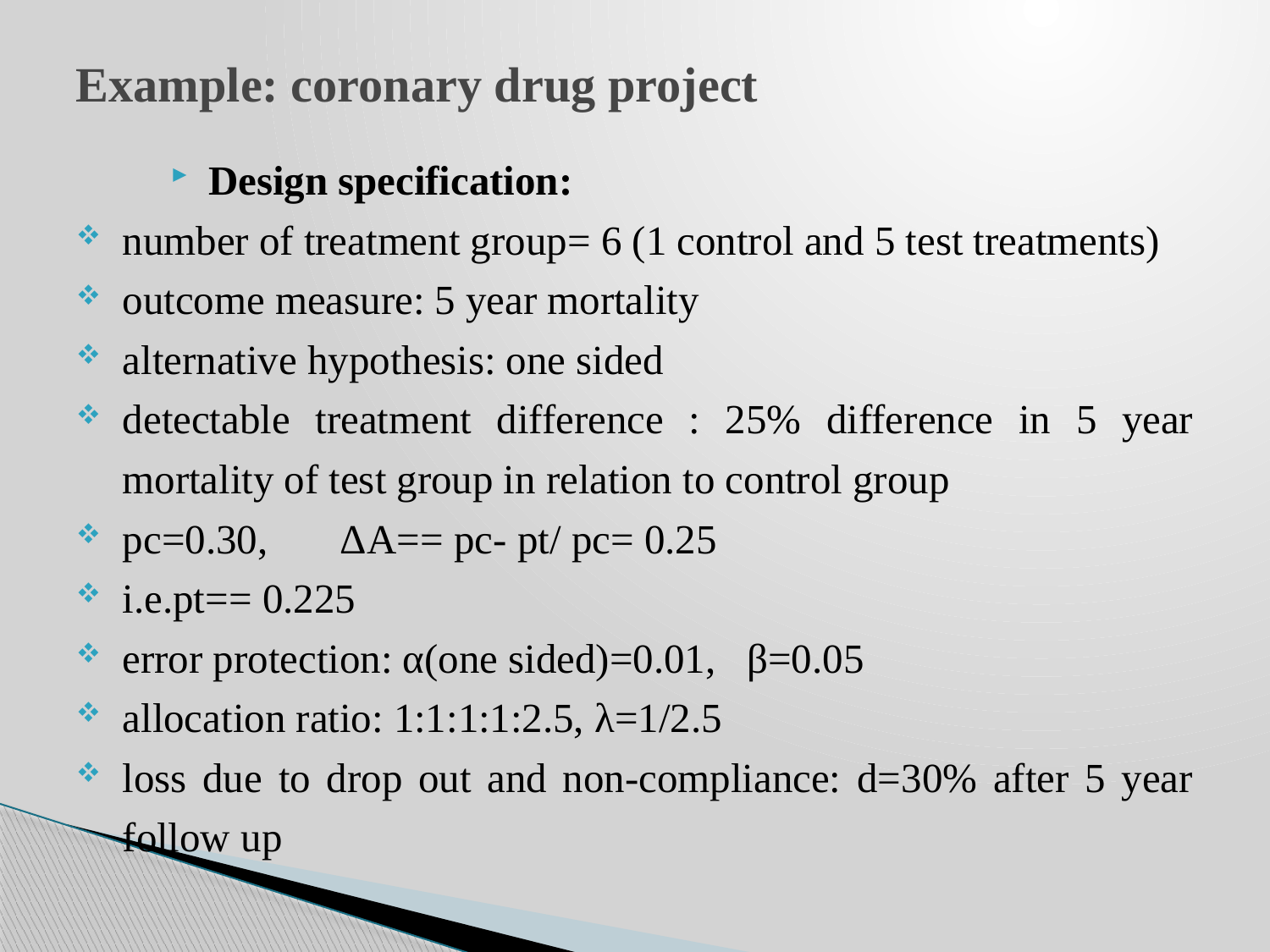

# Example: coronary drug project
Design specification:
number of treatment group= 6 (1 control and 5 test treatments)
outcome measure: 5 year mortality
alternative hypothesis: one sided
detectable treatment difference : 25% difference in 5 year mortality of test group in relation to control group
pc=0.30,       ΔA== pc- pt/ pc= 0.25
i.e.pt== 0.225
error protection: α(one sided)=0.01,   β=0.05
allocation ratio: 1:1:1:1:2.5, λ=1/2.5
loss due to drop out and non-compliance: d=30% after 5 year follow up